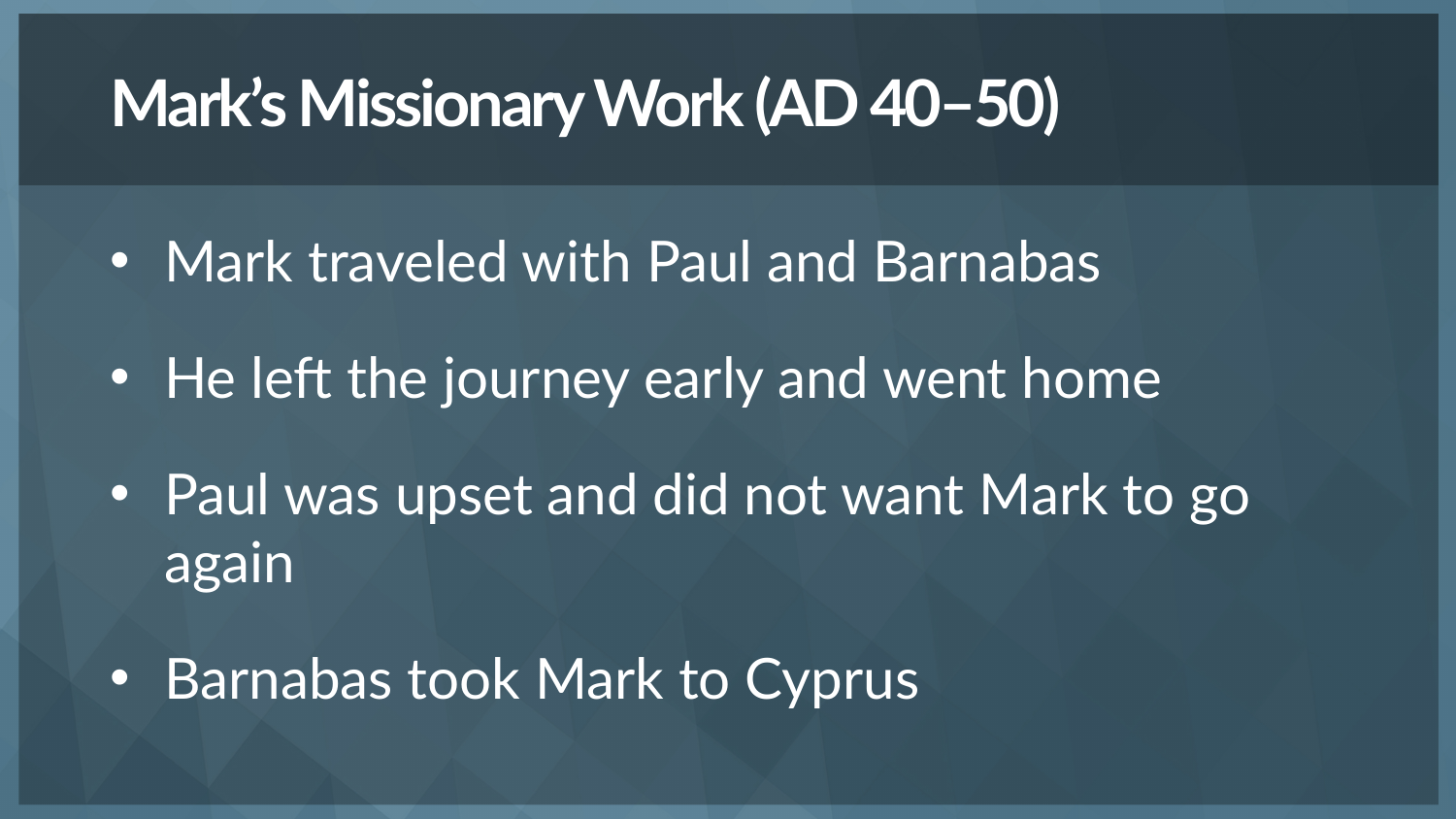

# Mark’s Missionary Work (AD 40–50)
Mark traveled with Paul and Barnabas
He left the journey early and went home
Paul was upset and did not want Mark to go again
Barnabas took Mark to Cyprus